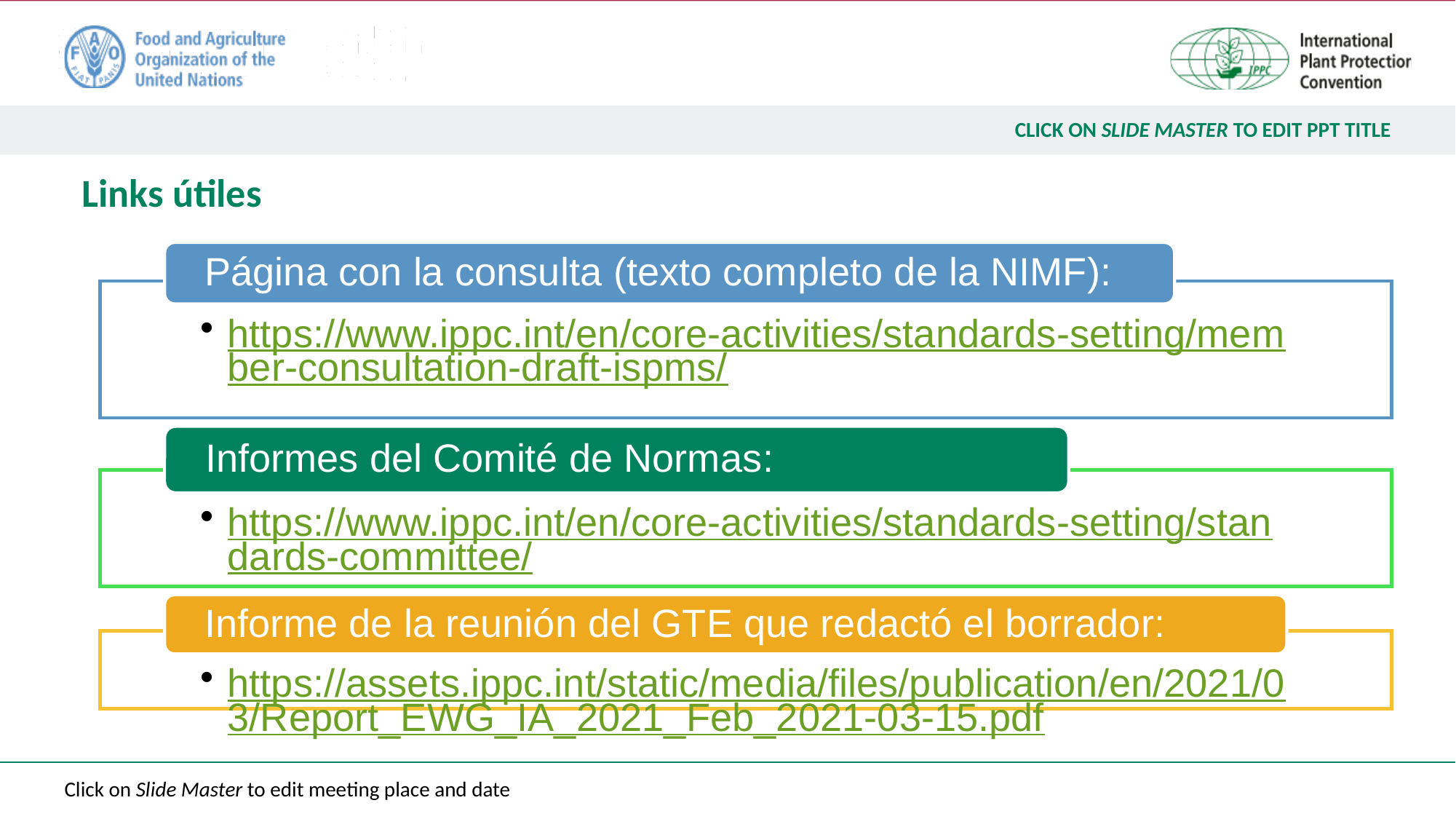

Links útiles
https://www.ippc.int/en/core-activities/standards-setting/member-consultation-draft-ispms/
Página con la consulta (texto completo de la NIMF):
https://www.ippc.int/en/core-activities/standards-setting/standards-committee/
Informes del Comité de Normas:
https://assets.ippc.int/static/media/files/publication/en/2021/03/Report_EWG_IA_2021_Feb_2021-03-15.pdf
Informe de la reunión del GTE que redactó el borrador: